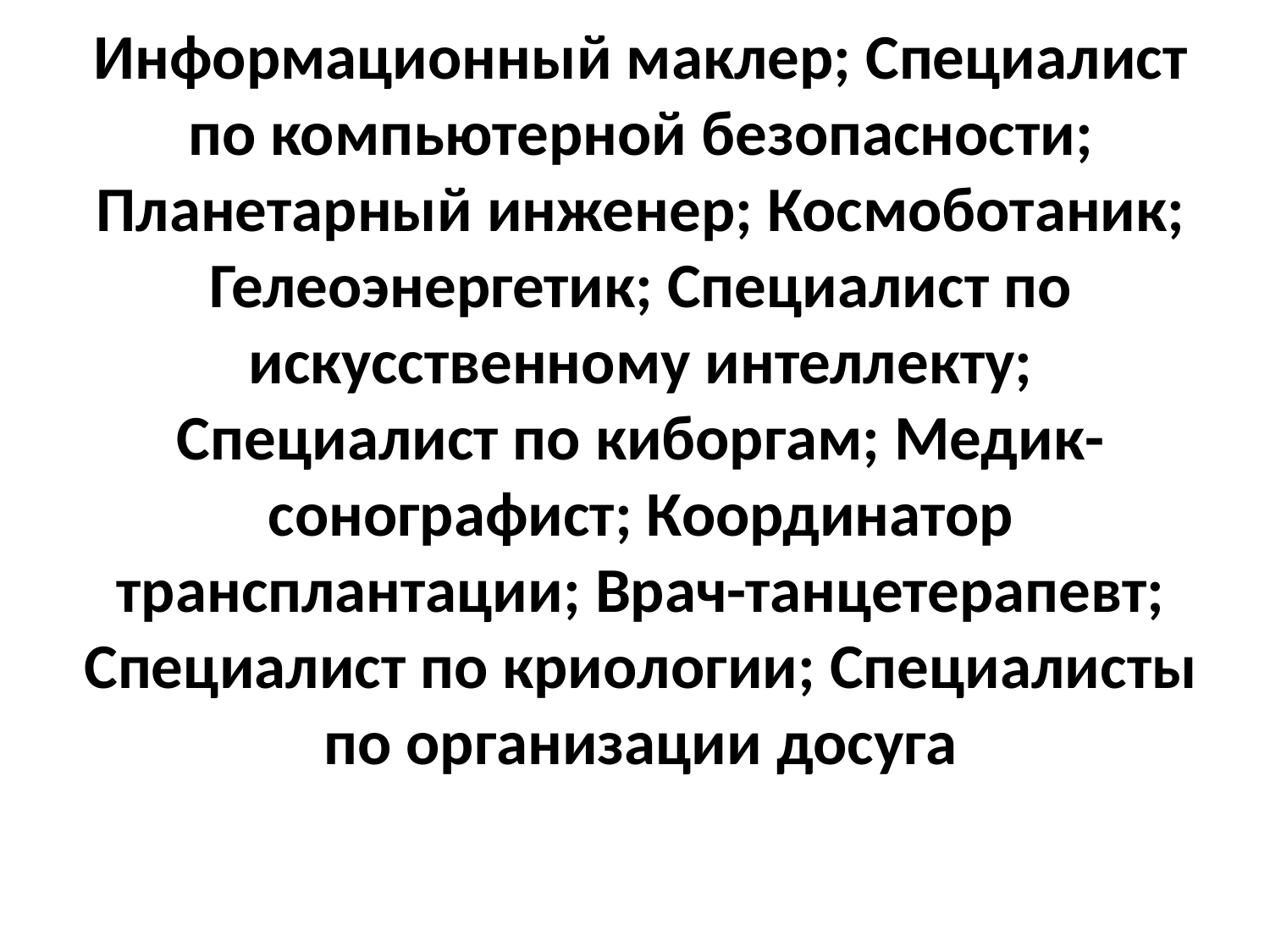

# Информационный маклер; Специалист по компьютерной безопасности; Планетарный инженер; Космоботаник; Гелеоэнергетик; Специалист по искусственному интеллекту; Специалист по киборгам; Медик-сонографист; Координатор трансплантации; Врач-танцетерапевт; Специалист по криологии; Специалисты по организации досуга